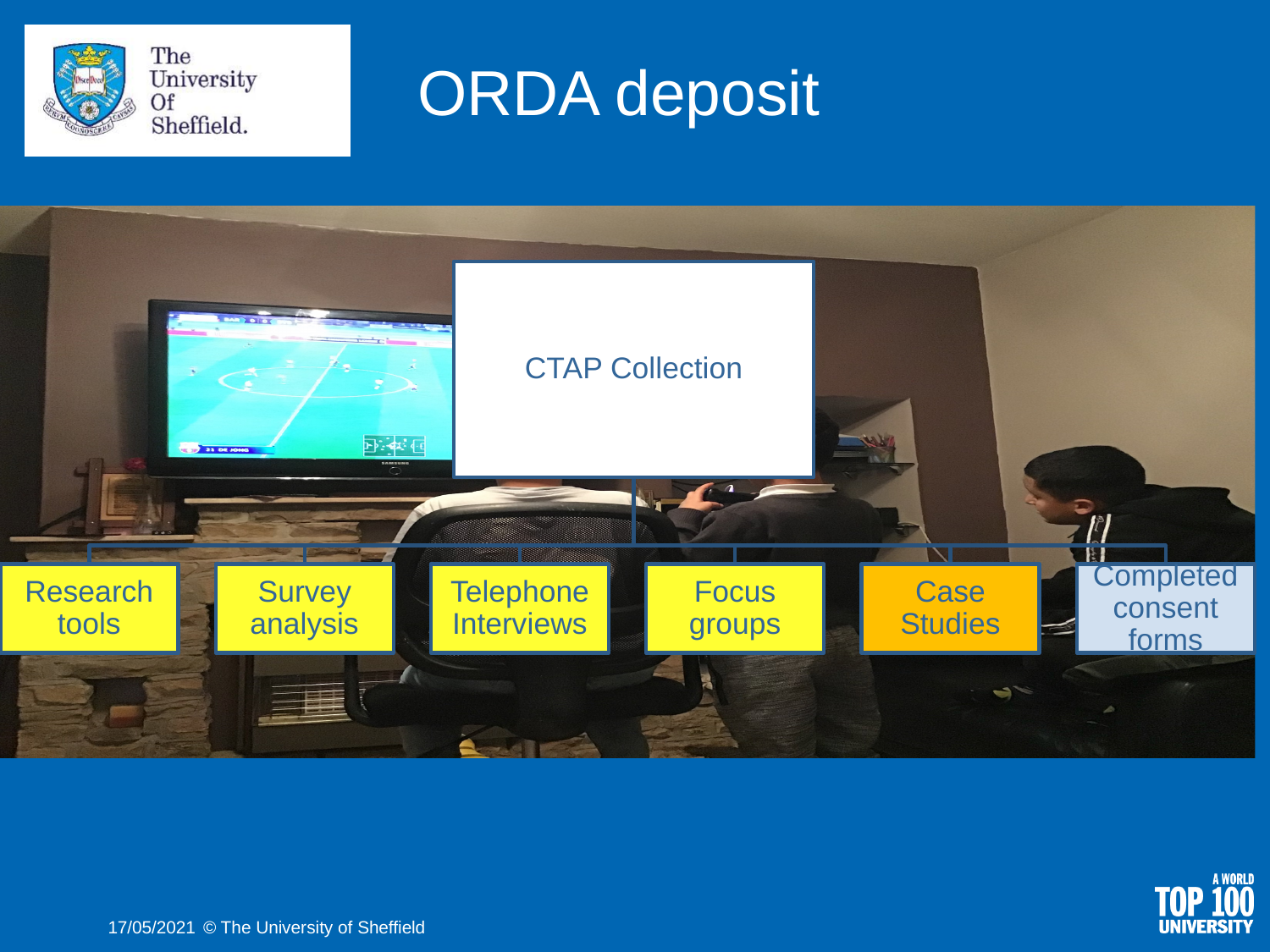

ORDA deposit
CTAP Collection
Research tools
Survey analysis
Telephone Interviews
Focus groups
Case Studies
Completed consent forms
17/05/2021
© The University of Sheffield